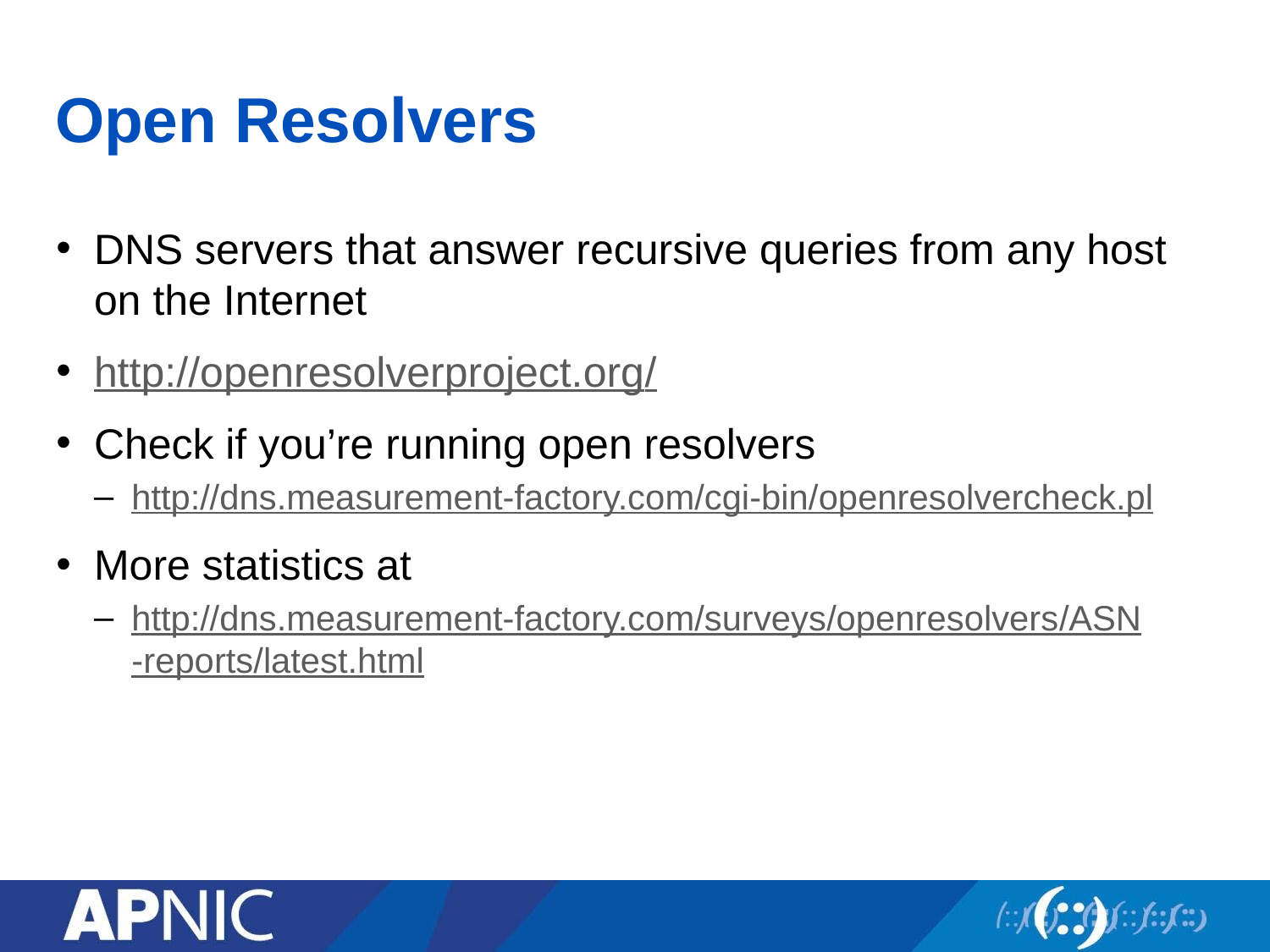

# Open Resolvers
DNS servers that answer recursive queries from any host on the Internet
http://openresolverproject.org/
Check if you’re running open resolvers
http://dns.measurement-factory.com/cgi-bin/openresolvercheck.pl
More statistics at
http://dns.measurement-factory.com/surveys/openresolvers/ASN-reports/latest.html